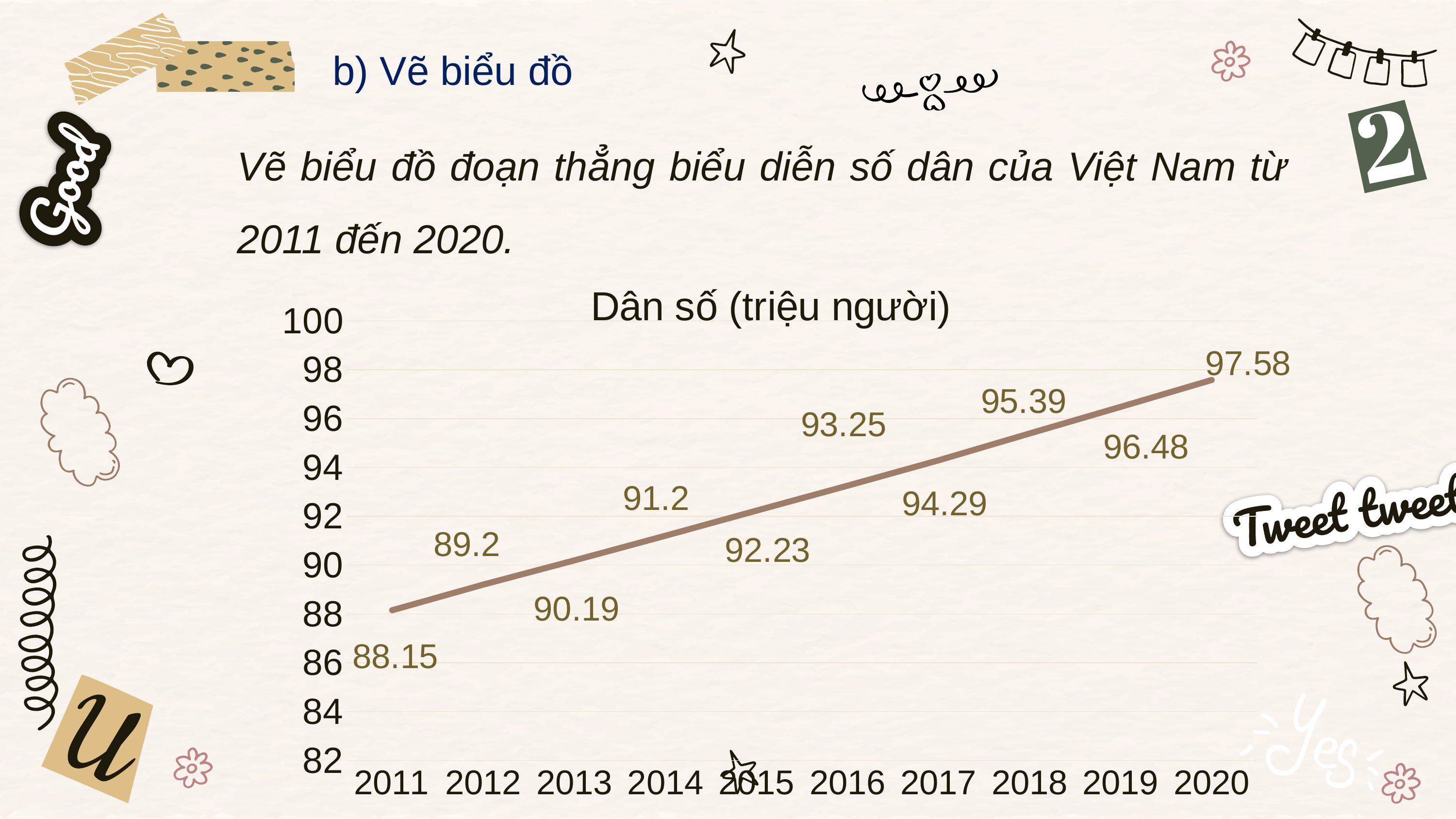

b) Vẽ biểu đồ

Vẽ biểu đồ đoạn thẳng biểu diễn số dân của Việt Nam từ 2011 đến 2020.

### Chart: Dân số (triệu người)

| Category | Dân số (triệu người) |
|---|---|
| 2011 | 88.15 |
| 2012 | 89.2 |
| 2013 | 90.19 |
| 2014 | 91.2 |
| 2015 | 92.23 |
| 2016 | 93.25 |
| 2017 | 94.29 |
| 2018 | 95.39 |
| 2019 | 96.48 |
| 2020 | 97.58 |